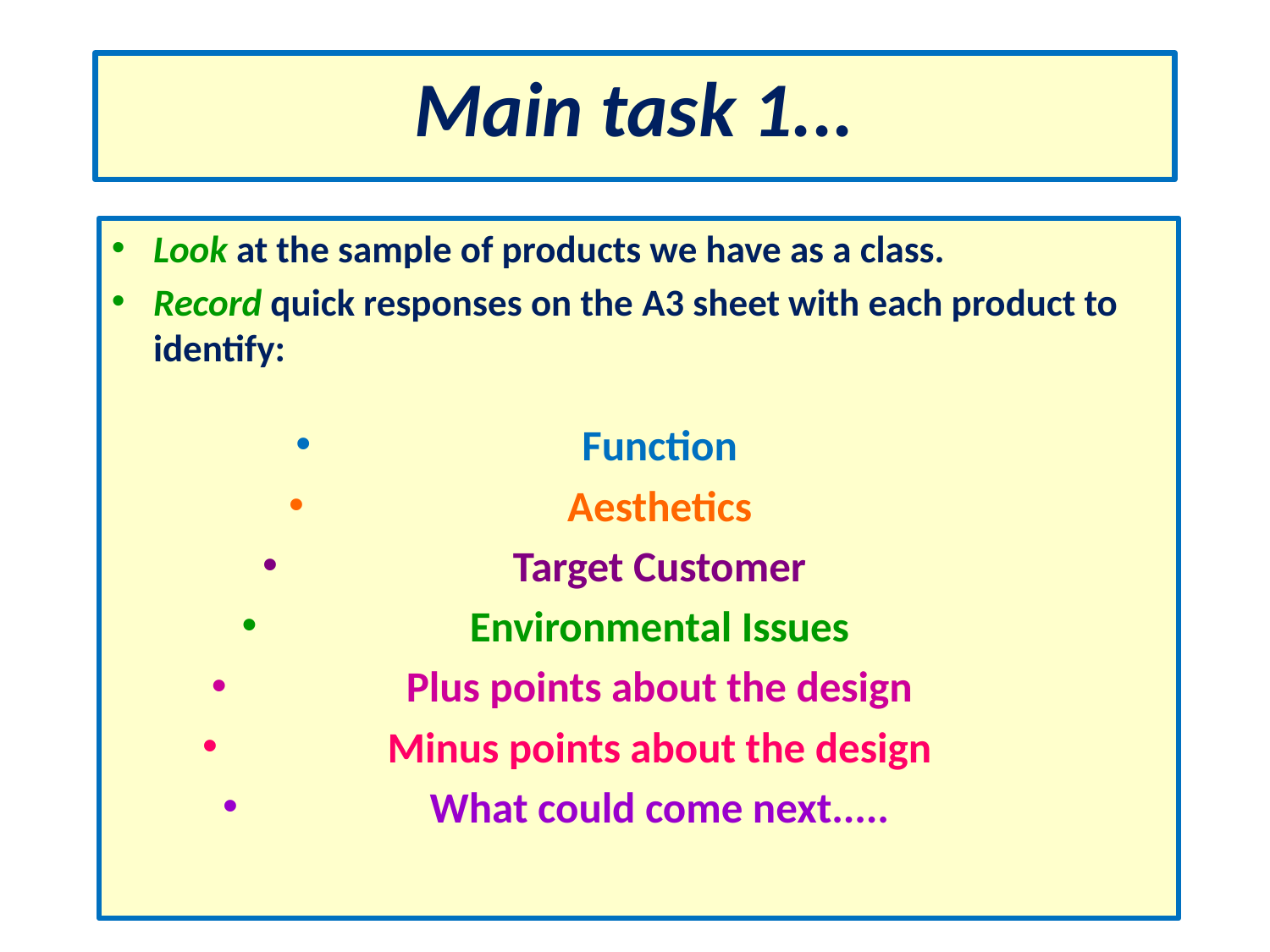

Main task 1...
Look at the sample of products we have as a class.
Record quick responses on the A3 sheet with each product to identify:

Function
Aesthetics
Target Customer
Environmental Issues
Plus points about the design
Minus points about the design
What could come next.....